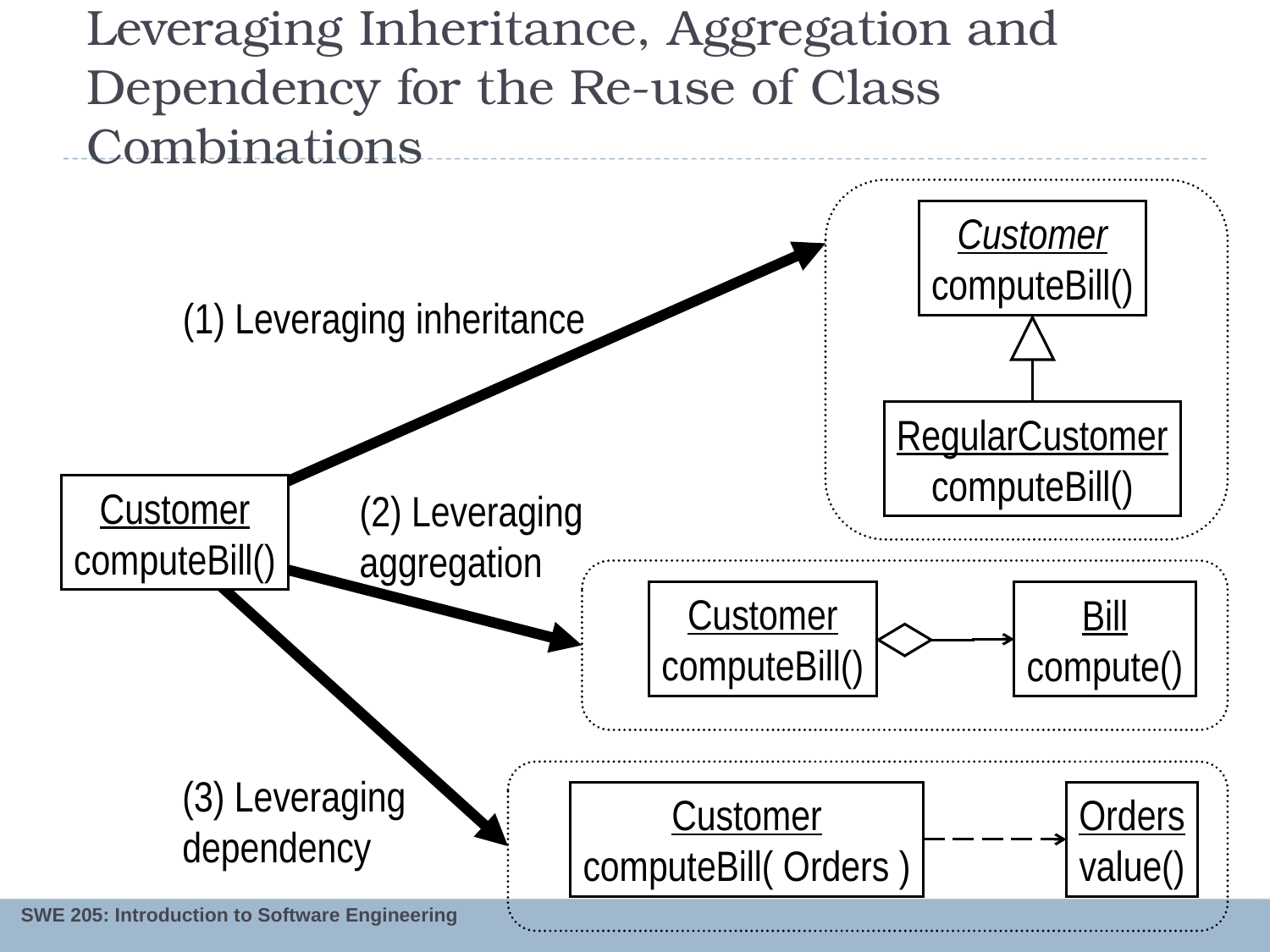

# Leveraging Inheritance, Aggregation and Dependency for the Re-use of Class Combinations

Customer
computeBill()

(1) Leveraging inheritance

RegularCustomer
computeBill()
Customer
computeBill()
(2) Leveraging
aggregation

Customer
computeBill()
Bill
compute()

(3) Leveraging
dependency
Customer
computeBill( Orders )
Orders
value()